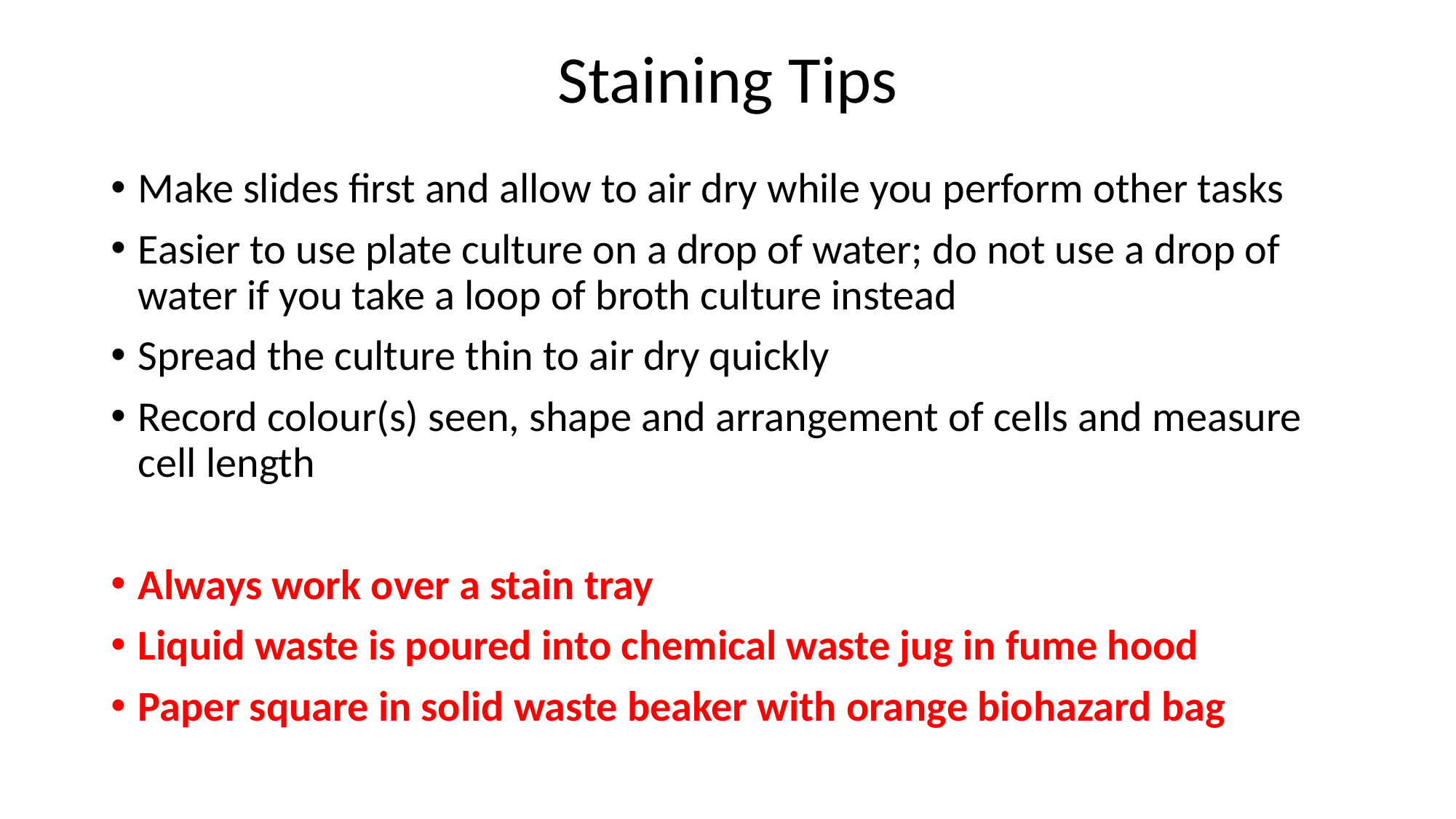

# Staining Tips
Make slides first and allow to air dry while you perform other tasks
Easier to use plate culture on a drop of water; do not use a drop of water if you take a loop of broth culture instead
Spread the culture thin to air dry quickly
Record colour(s) seen, shape and arrangement of cells and measure cell length

Always work over a stain tray
Liquid waste is poured into chemical waste jug in fume hood
Paper square in solid waste beaker with orange biohazard bag